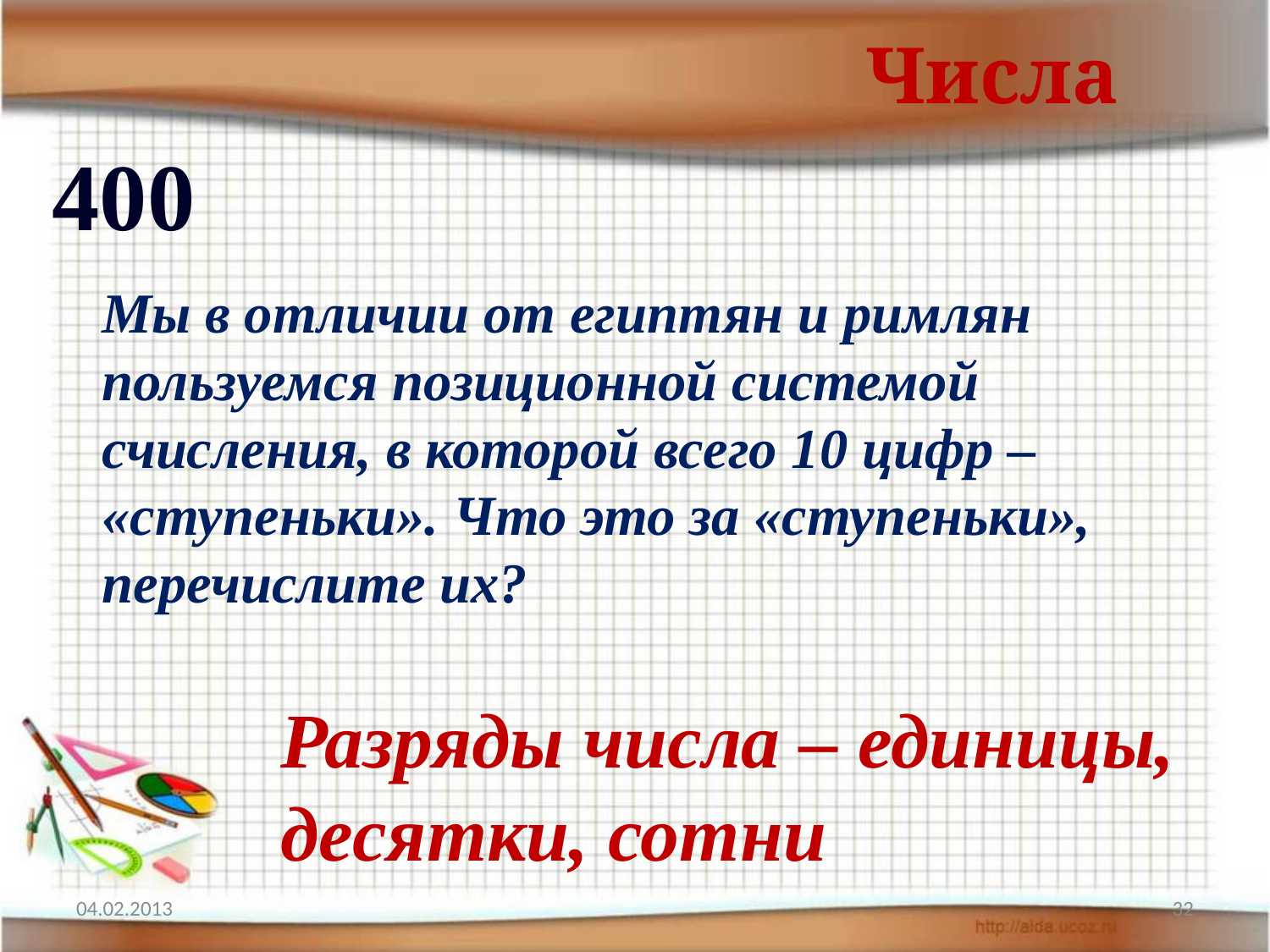

Числа
400
Мы в отличии от египтян и римлян пользуемся позиционной системой счисления, в которой всего 10 цифр – «ступеньки». Что это за «ступеньки», перечислите их?

Разряды числа – единицы, десятки, сотни
04.02.2013
32